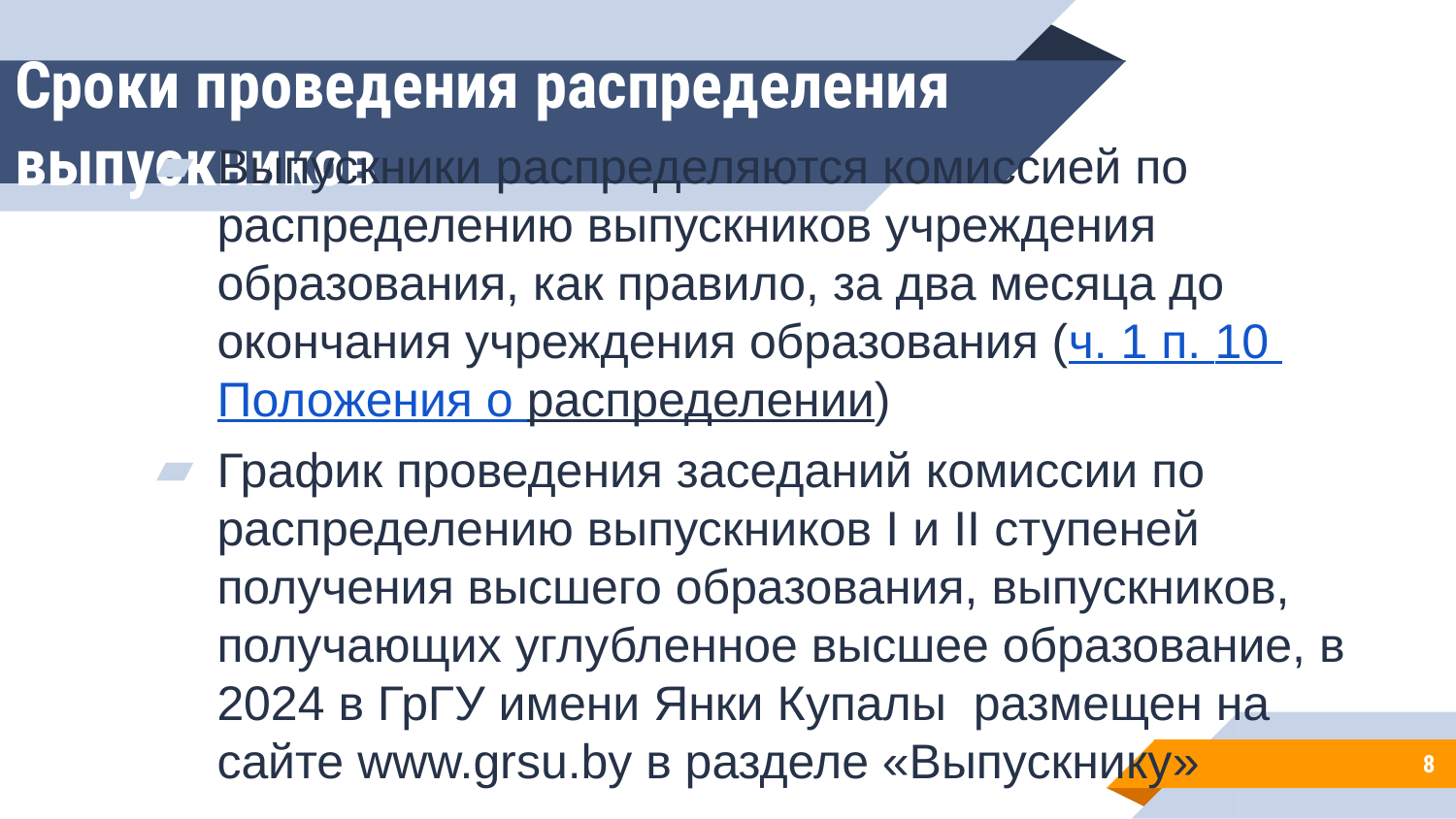

# Сроки проведения распределения выпускников
Выпускники распределяются комиссией по распределению выпускников учреждения образования, как правило, за два месяца до окончания учреждения образования (ч. 1 п. 10 Положения о распределении)
График проведения заседаний комиссии по распределению выпускников I и II ступеней получения высшего образования, выпускников, получающих углубленное высшее образование, в 2024 в ГрГУ имени Янки Купалы  размещен на сайте www.grsu.by в разделе «Выпускнику»
8